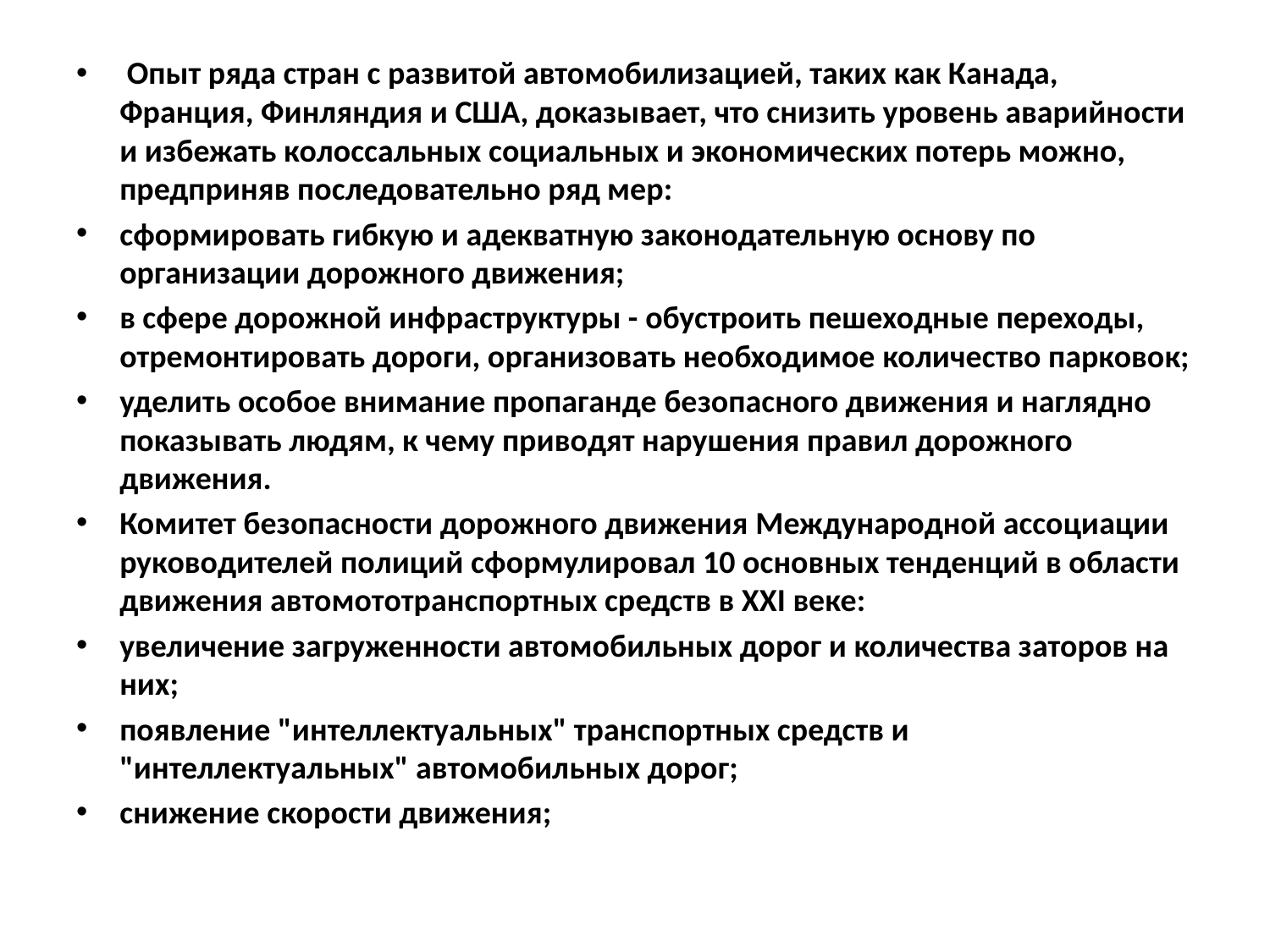

Опыт ряда стран с развитой автомобилизацией, таких как Канада, Франция, Финляндия и США, доказывает, что снизить уровень аварийности и избежать колоссальных социальных и экономических потерь можно, предприняв последовательно ряд мер:
сформировать гибкую и адекватную законодательную основу по организации дорожного движения;
в сфере дорожной инфраструктуры - обустроить пешеходные переходы, отремонтировать дороги, организовать необходимое количество парковок;
уделить особое внимание пропаганде безопасного движения и наглядно показывать людям, к чему приводят нарушения правил дорожного движения.
Комитет безопасности дорожного движения Международной ассоциации руководителей полиций сформулировал 10 основных тенденций в области движения автомототранспортных средств в XXI веке:
увеличение загруженности автомобильных дорог и количества заторов на них;
появление "интеллектуальных" транспортных средств и "интеллектуальных" автомобильных дорог;
снижение скорости движения;